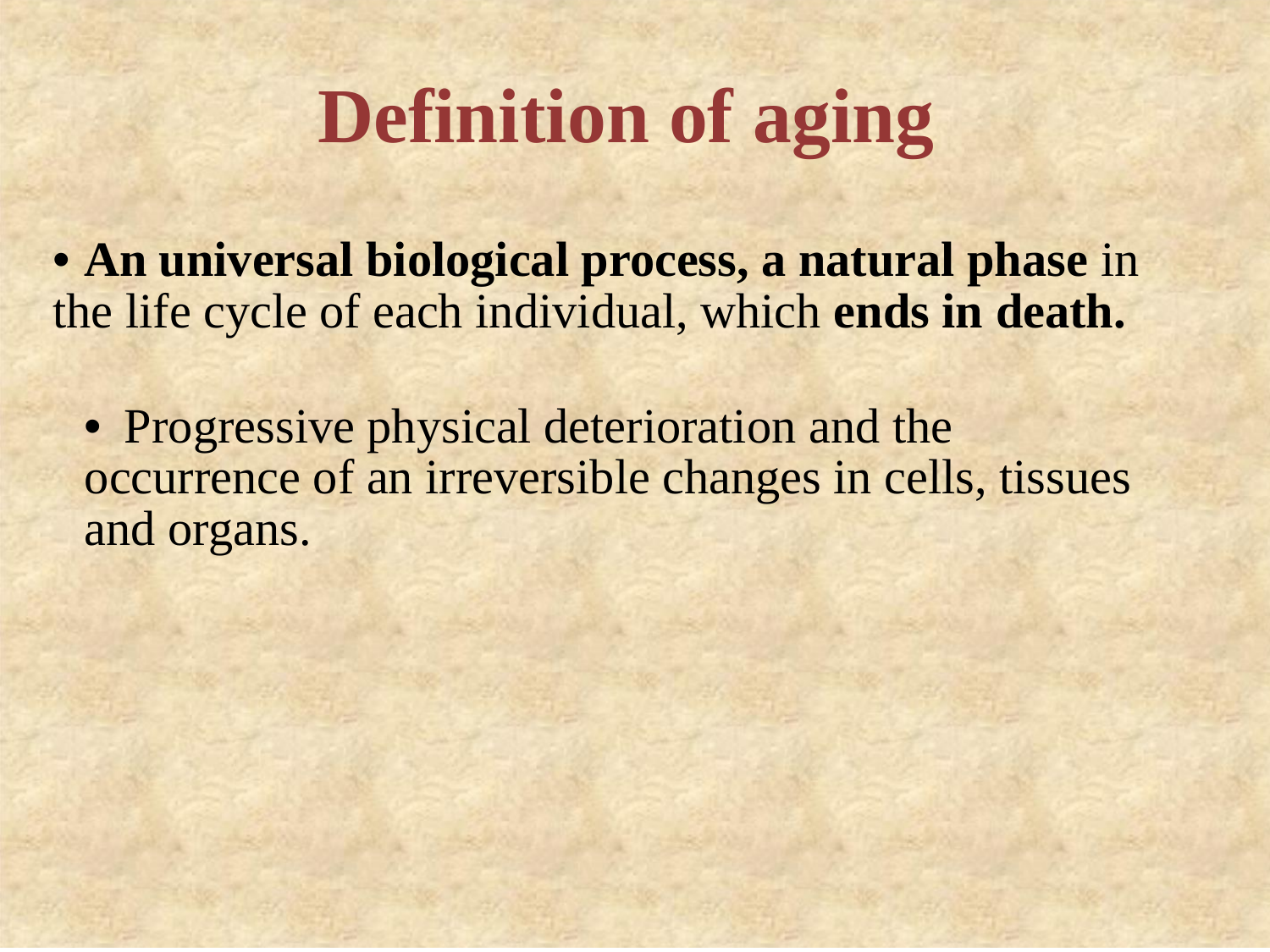

Definition of aging
• An universal biological process, a natural phase in the life cycle of each individual, which ends in death.
•  Progressive physical deterioration and the occurrence of an irreversible changes in cells, tissues and organs.